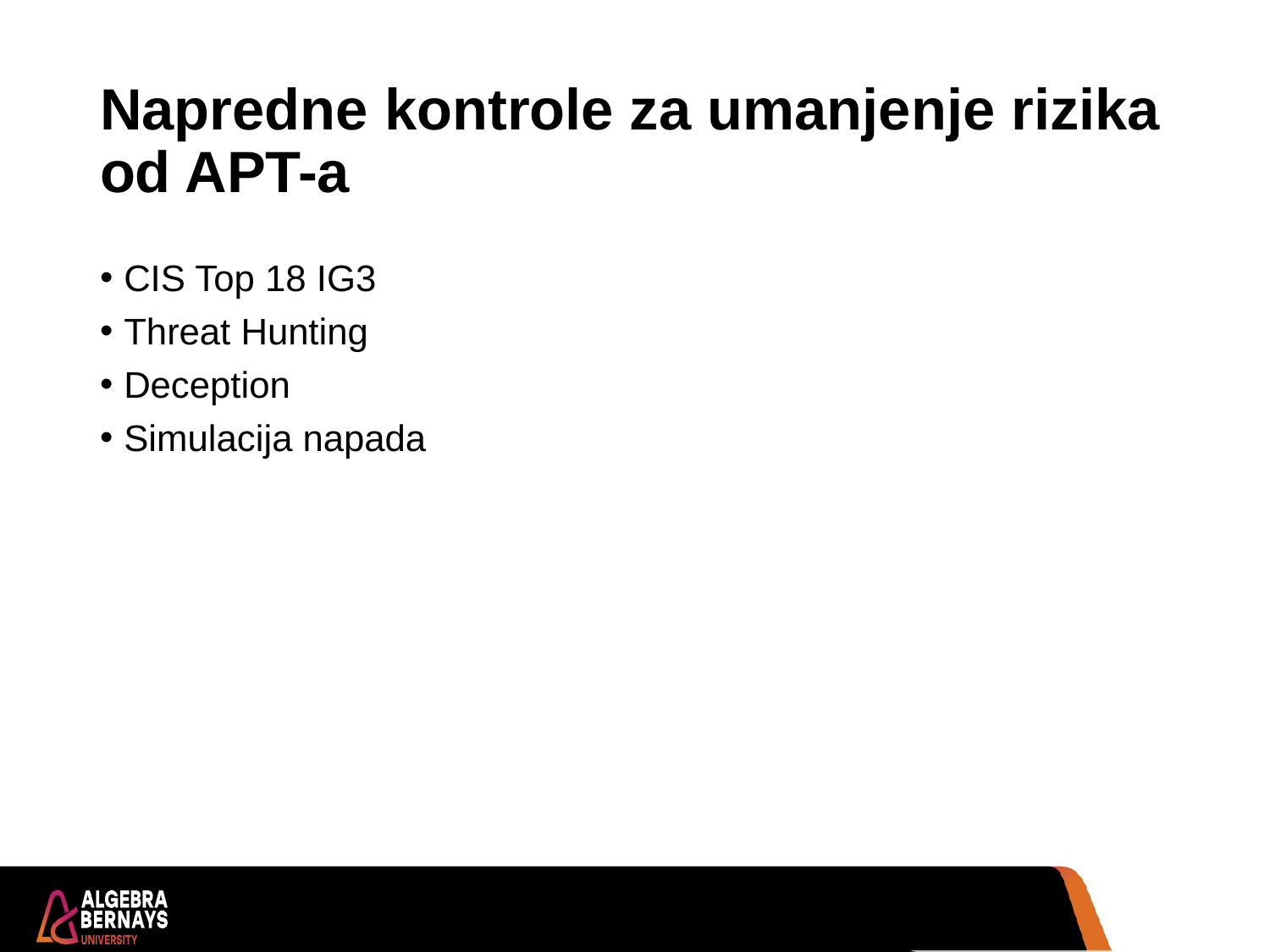

# Napredne kontrole za umanjenje rizika od APT-a
CIS Top 18 IG3
Threat Hunting
Deception
Simulacija napada